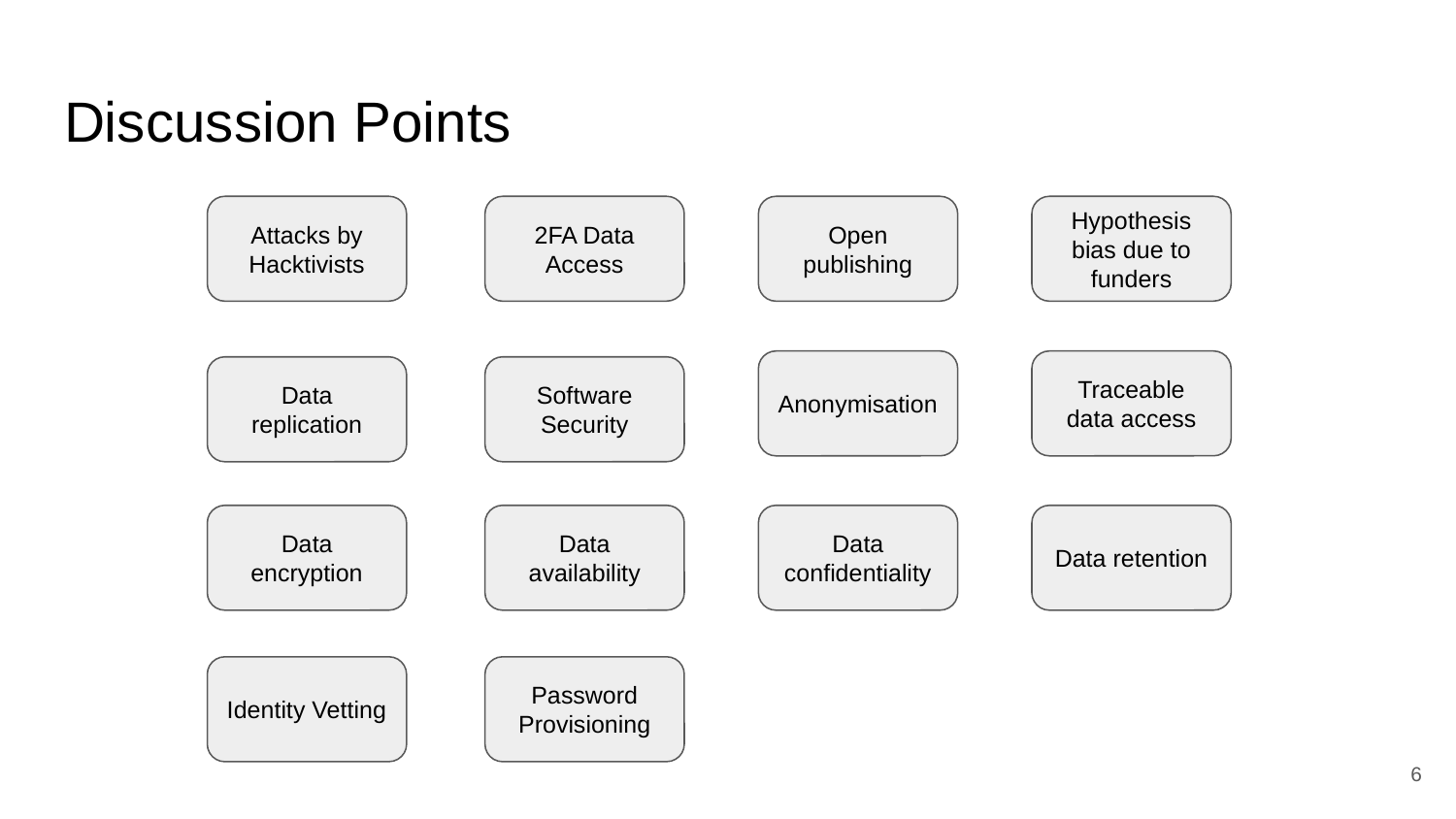

# Discussion Points
Attacks by Hacktivists
2FA Data Access
Open publishing
Hypothesis bias due to funders
Anonymisation
Traceable data access
Data replication
Software Security
Data encryption
Data availability
Data confidentiality
Data retention
Identity Vetting
Password Provisioning
6